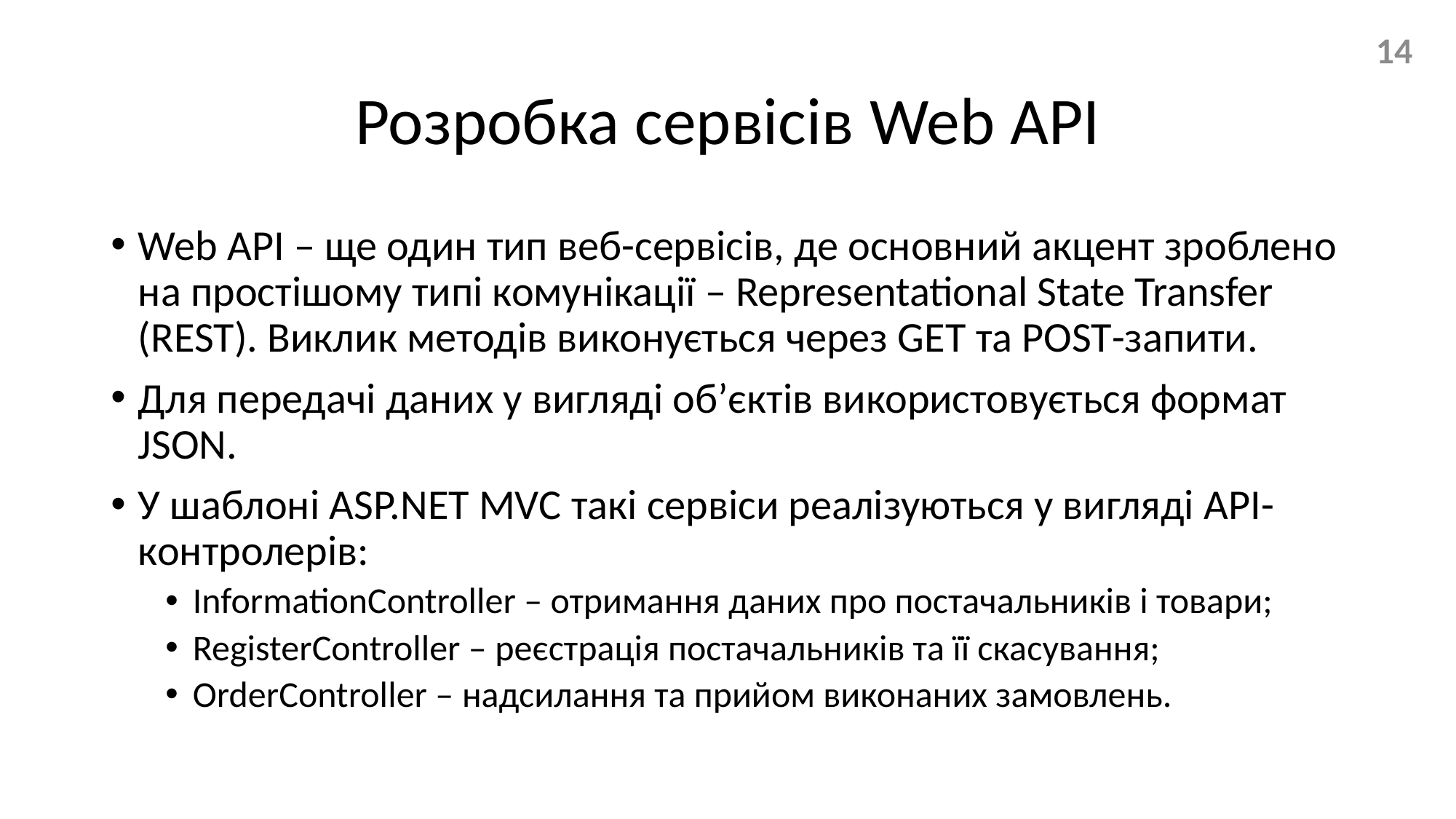

14
# Розробка сервісів Web API
Web API – ще один тип веб-сервісів, де основний акцент зроблено на простішому типі комунікації – Representational State Transfer (REST). Виклик методів виконується через GET та POST-запити.
Для передачі даних у вигляді об’єктів використовується формат JSON.
У шаблоні ASP.NET MVC такі сервіси реалізуються у вигляді API-контролерів:
InformationController – отримання даних про постачальників і товари;
RegisterController – реєстрація постачальників та її скасування;
OrderController – надсилання та прийом виконаних замовлень.